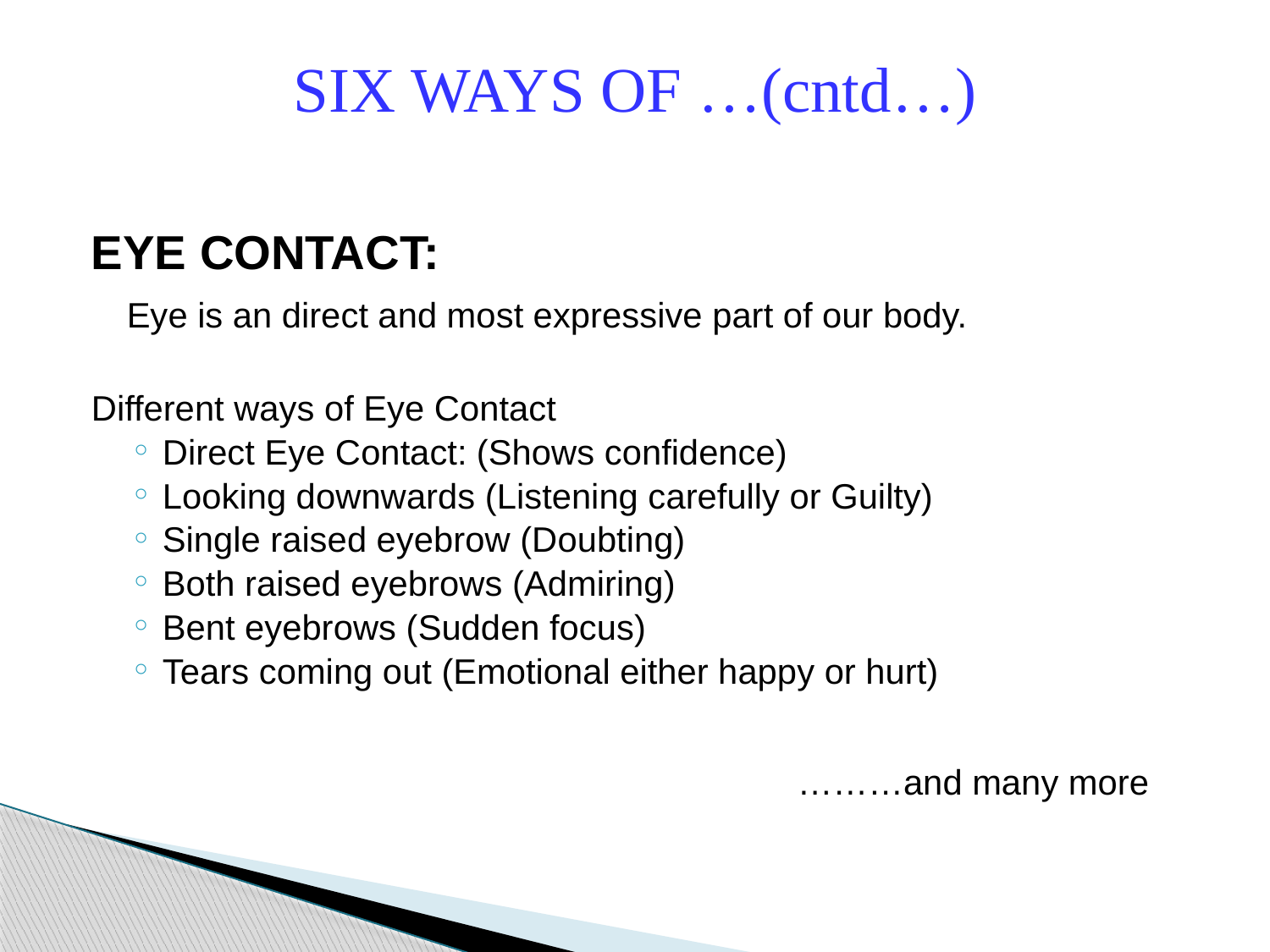

SIX WAYS OF …(cntd…)
EYE CONTACT:
	Eye is an direct and most expressive part of our body.

Different ways of Eye Contact
Direct Eye Contact: (Shows confidence)
Looking downwards (Listening carefully or Guilty)
Single raised eyebrow (Doubting)
Both raised eyebrows (Admiring)
Bent eyebrows (Sudden focus)
Tears coming out (Emotional either happy or hurt)

						………and many more